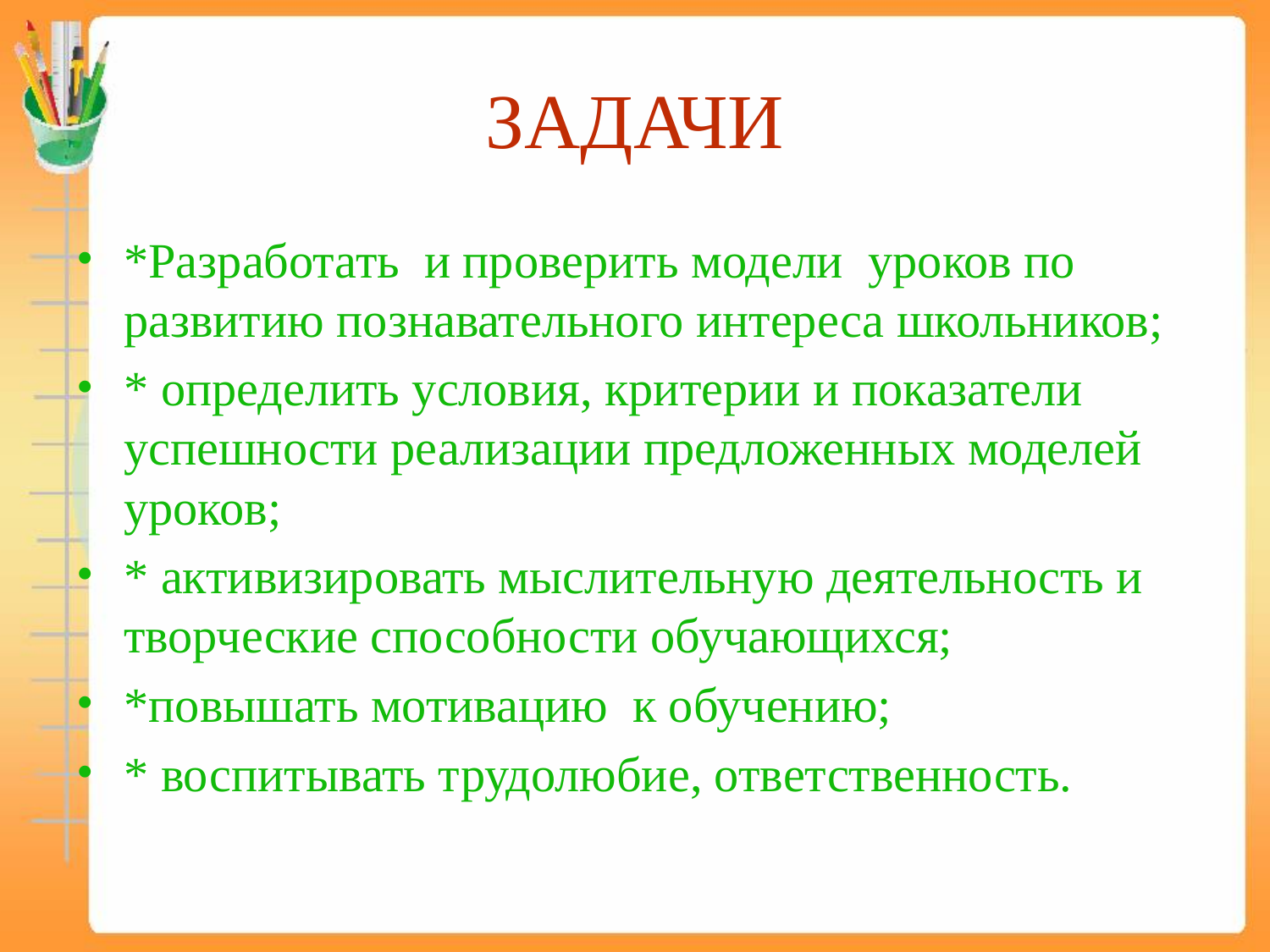

# ЗАДАЧИ
*Разработать  и проверить модели  уроков по развитию познавательного интереса школьников;
* определить условия, критерии и показатели  успешности реализации предложенных моделей уроков;
* активизировать мыслительную деятельность и творческие способности обучающихся;
*повышать мотивацию  к обучению;
* воспитывать трудолюбие, ответственность.